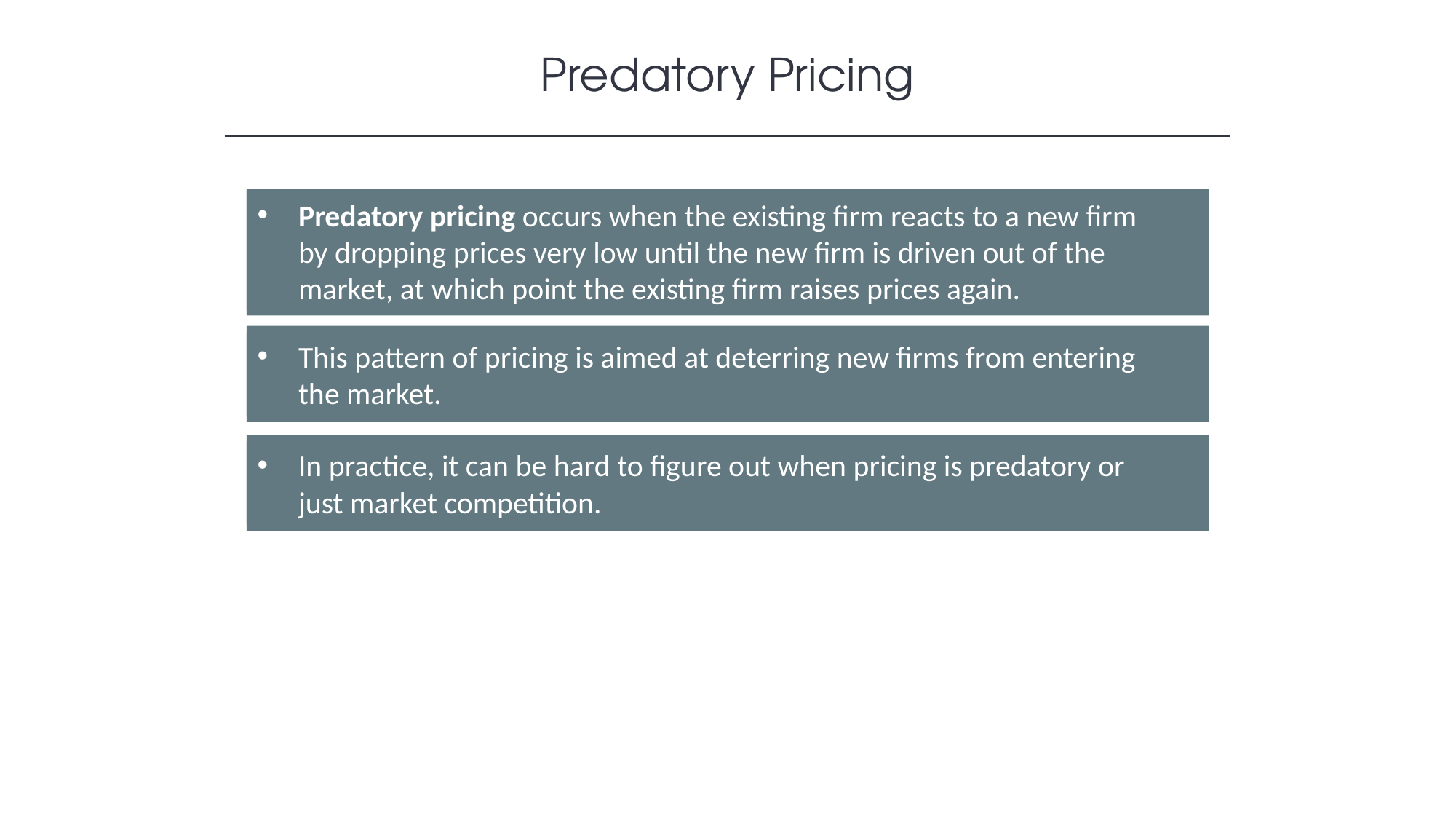

Predatory Pricing

Predatory pricing occurs when the existing firm reacts to a new firm by dropping prices very low until the new firm is driven out of the market, at which point the existing firm raises prices again.

This pattern of pricing is aimed at deterring new firms from entering the market.

In practice, it can be hard to figure out when pricing is predatory or just market competition.